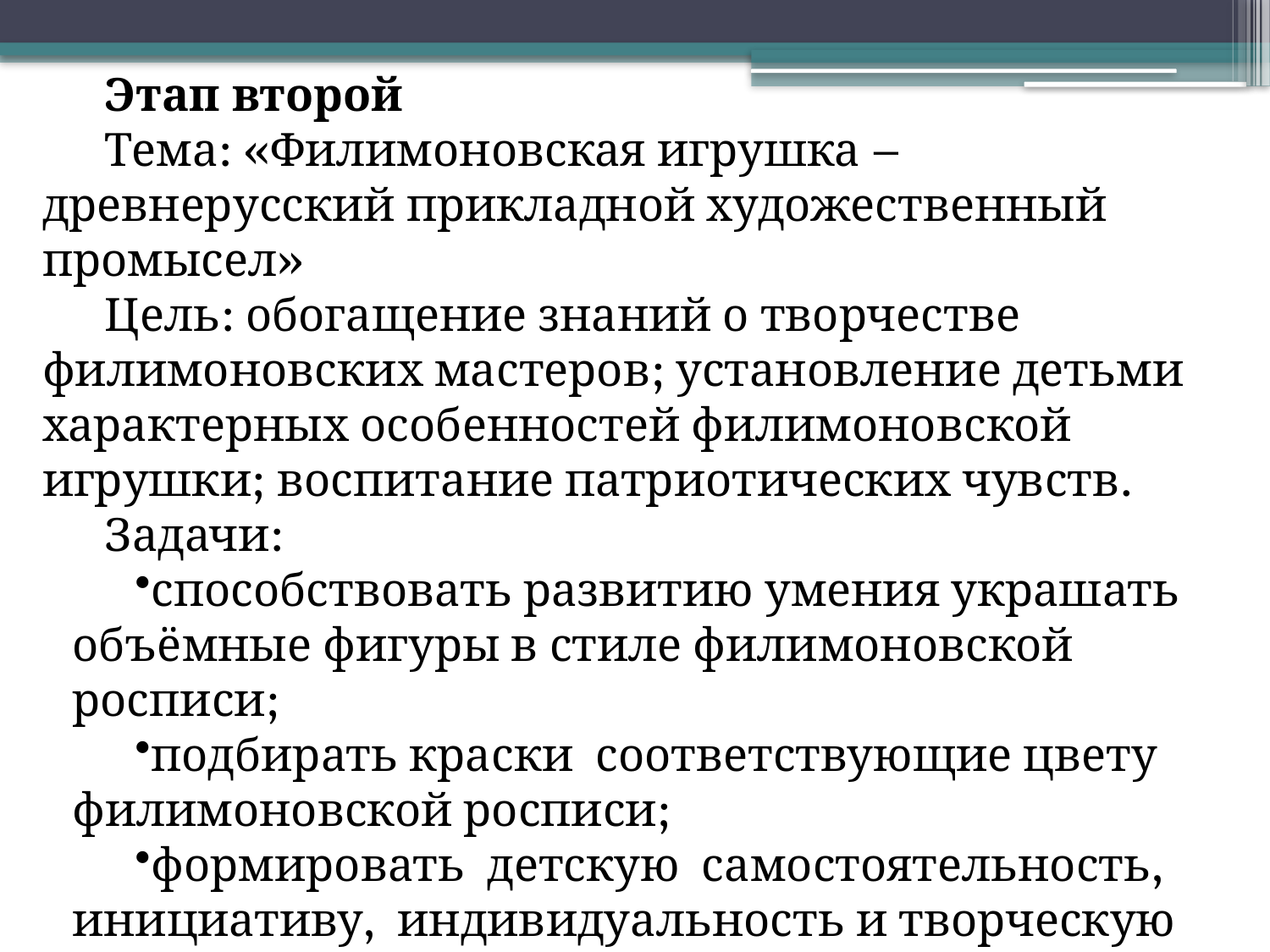

Этап второй
Тема: «Филимоновская игрушка – древнерусский прикладной художественный промысел»
Цель: обогащение знаний о творчестве филимоновских мастеров; установление детьми характерных особенностей филимоновской  игрушки; воспитание патриотических чувств.
Задачи:
способствовать развитию умения украшать объёмные фигуры в стиле филимоновской росписи;
подбирать краски  соответствующие цвету  филимоновской росписи;
формировать  детскую  самостоятельность, инициативу,  индивидуальность и творческую активность.
.